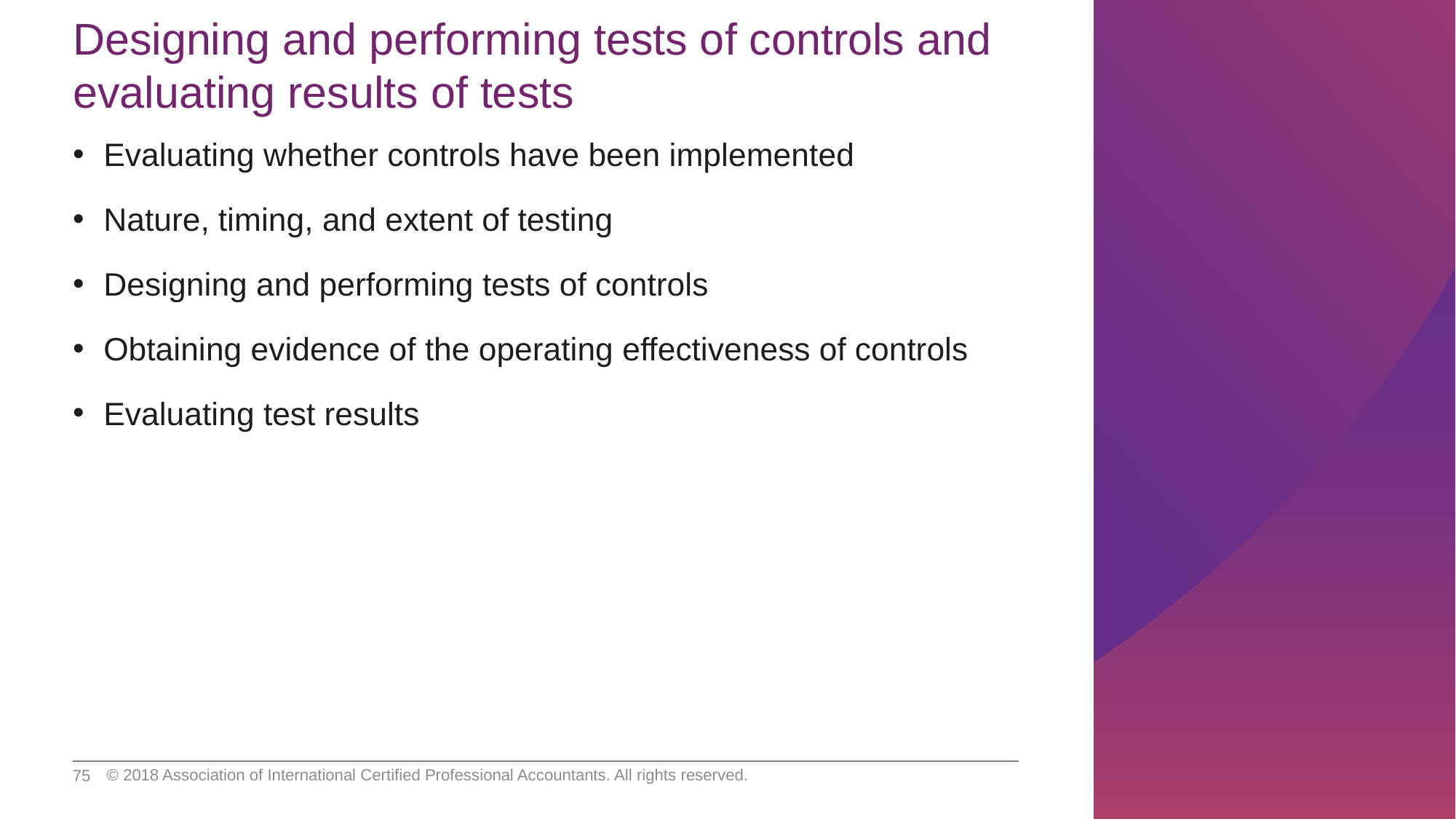

# Designing and performing tests of controls and evaluating results of tests
Evaluating whether controls have been implemented
Nature, timing, and extent of testing
Designing and performing tests of controls
Obtaining evidence of the operating effectiveness of controls
Evaluating test results

© 2018 Association of International Certified Professional Accountants. All rights reserved.
75